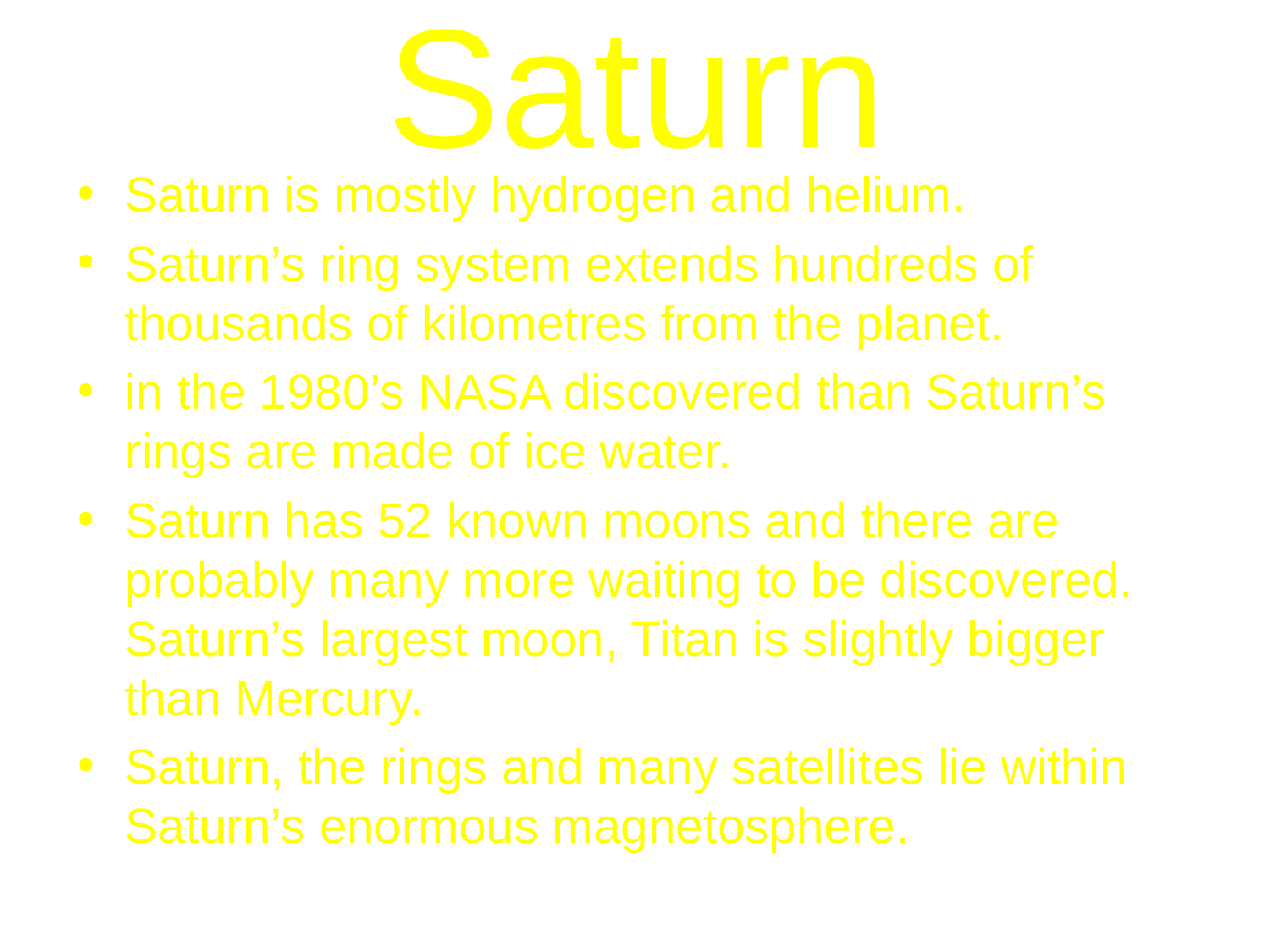

# Saturn
Saturn is mostly hydrogen and helium.
Saturn’s ring system extends hundreds of thousands of kilometres from the planet.
in the 1980’s NASA discovered than Saturn’s rings are made of ice water.
Saturn has 52 known moons and there are probably many more waiting to be discovered. Saturn’s largest moon, Titan is slightly bigger than Mercury.
Saturn, the rings and many satellites lie within Saturn’s enormous magnetosphere.